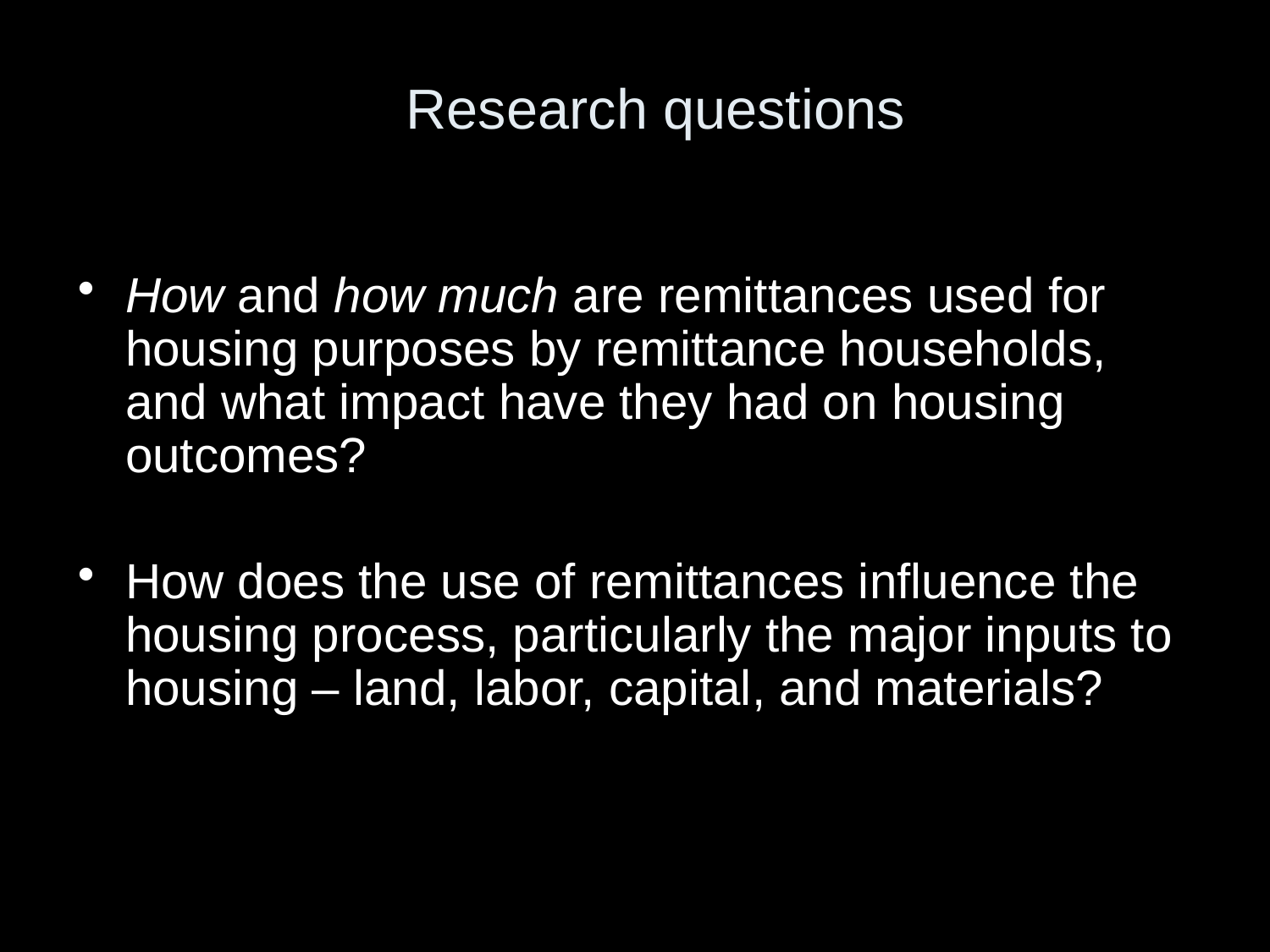

# Research questions

How and how much are remittances used for housing purposes by remittance households, and what impact have they had on housing outcomes?

How does the use of remittances influence the housing process, particularly the major inputs to housing – land, labor, capital, and materials?